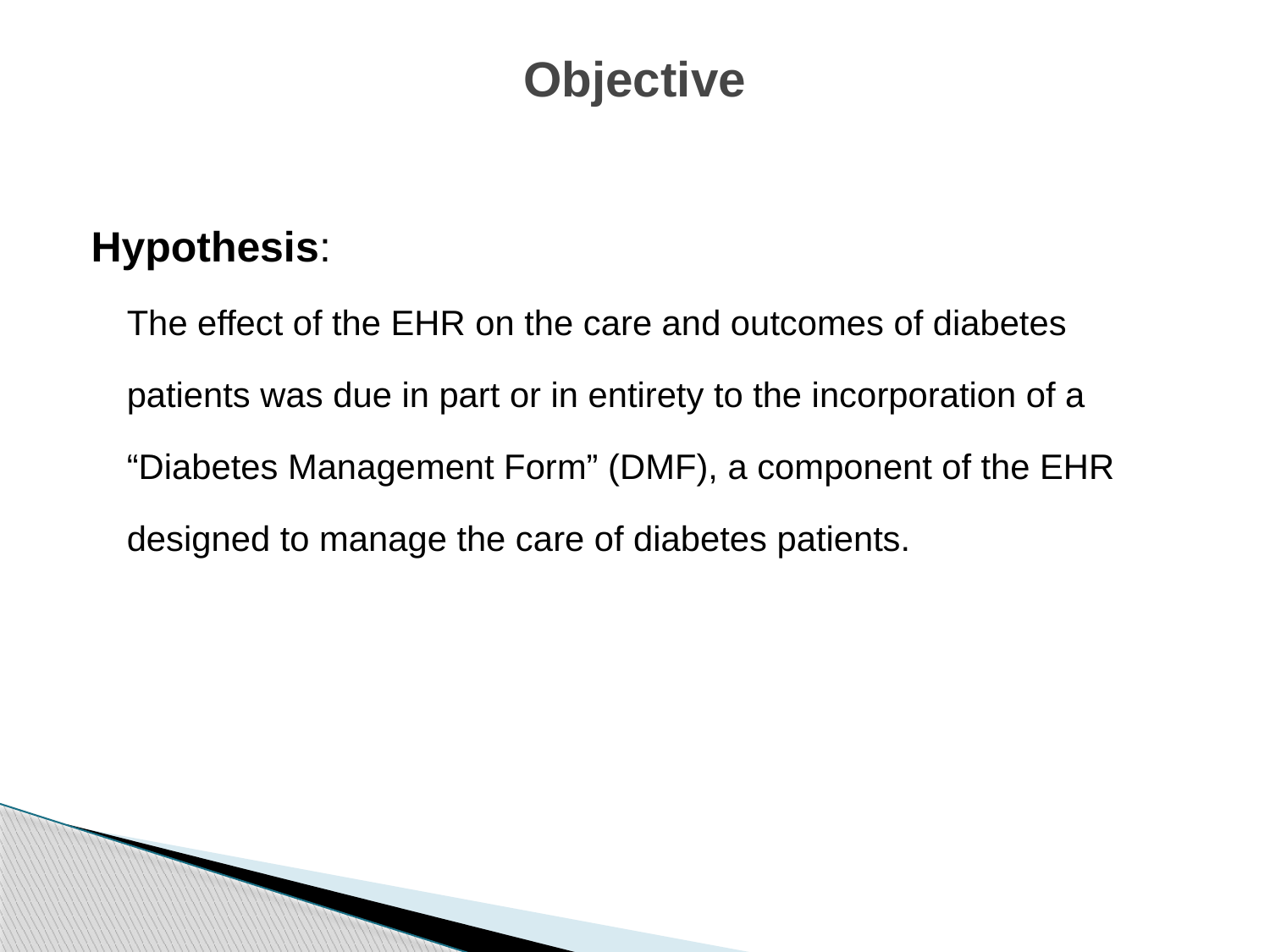

# Objective

Hypothesis:
The effect of the EHR on the care and outcomes of diabetes patients was due in part or in entirety to the incorporation of a “Diabetes Management Form” (DMF), a component of the EHR designed to manage the care of diabetes patients.